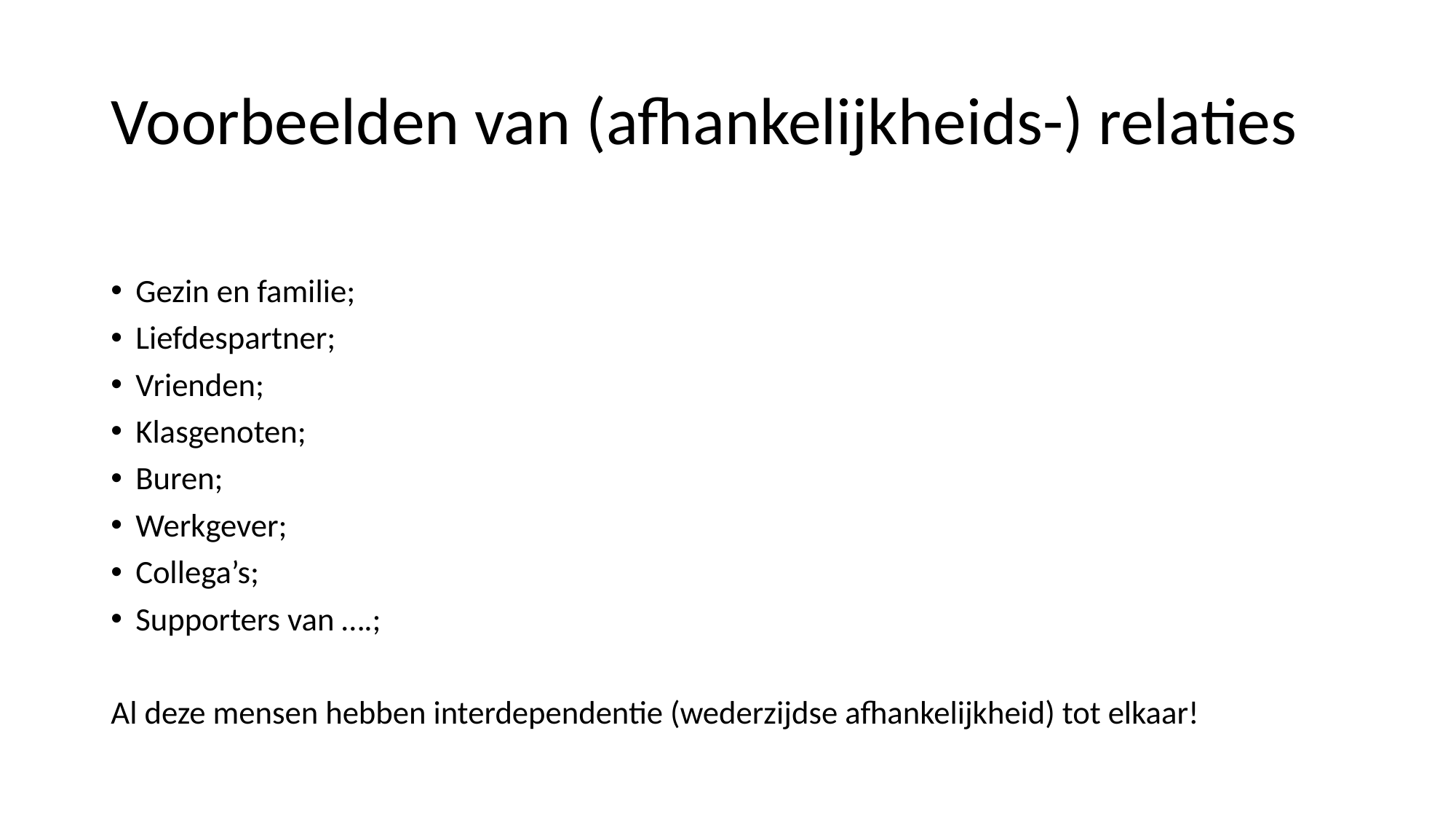

# Voorbeelden van (afhankelijkheids-) relaties

Gezin en familie;
Liefdespartner;
Vrienden;
Klasgenoten;
Buren;
Werkgever;
Collega’s;
Supporters van ….;

Al deze mensen hebben interdependentie (wederzijdse afhankelijkheid) tot elkaar!